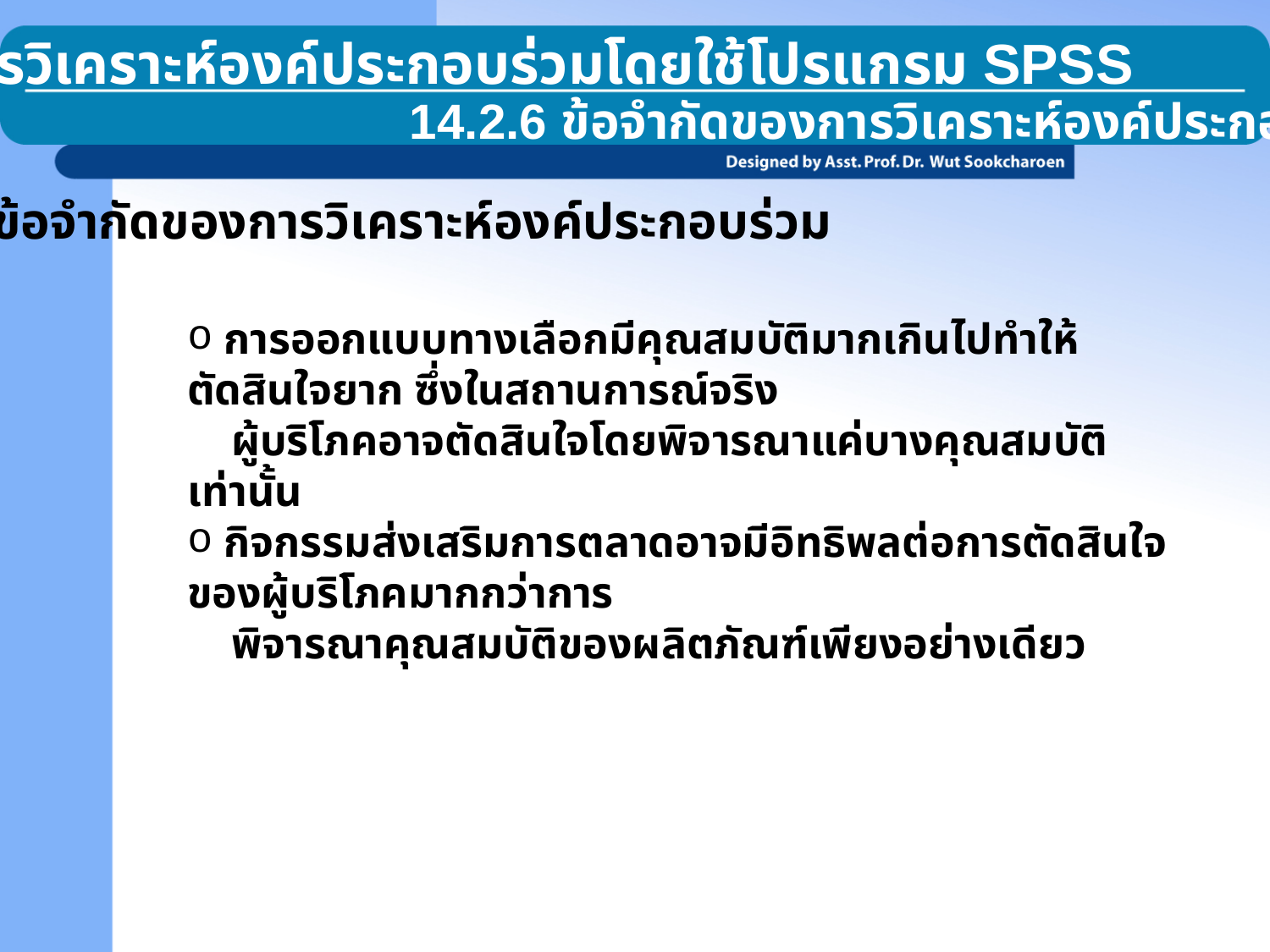

14.2 การวิเคราะห์องค์ประกอบร่วมโดยใช้โปรแกรม SPSS
14.2.6 ข้อจำกัดของการวิเคราะห์องค์ประกอบร่วม
ข้อจำกัดของการวิเคราะห์องค์ประกอบร่วม
 การออกแบบทางเลือกมีคุณสมบัติมากเกินไปทำให้ตัดสินใจยาก ซึ่งในสถานการณ์จริง
    ผู้บริโภคอาจตัดสินใจโดยพิจารณาแค่บางคุณสมบัติเท่านั้น
 กิจกรรมส่งเสริมการตลาดอาจมีอิทธิพลต่อการตัดสินใจของผู้บริโภคมากกว่าการ
    พิจารณาคุณสมบัติของผลิตภัณฑ์เพียงอย่างเดียว